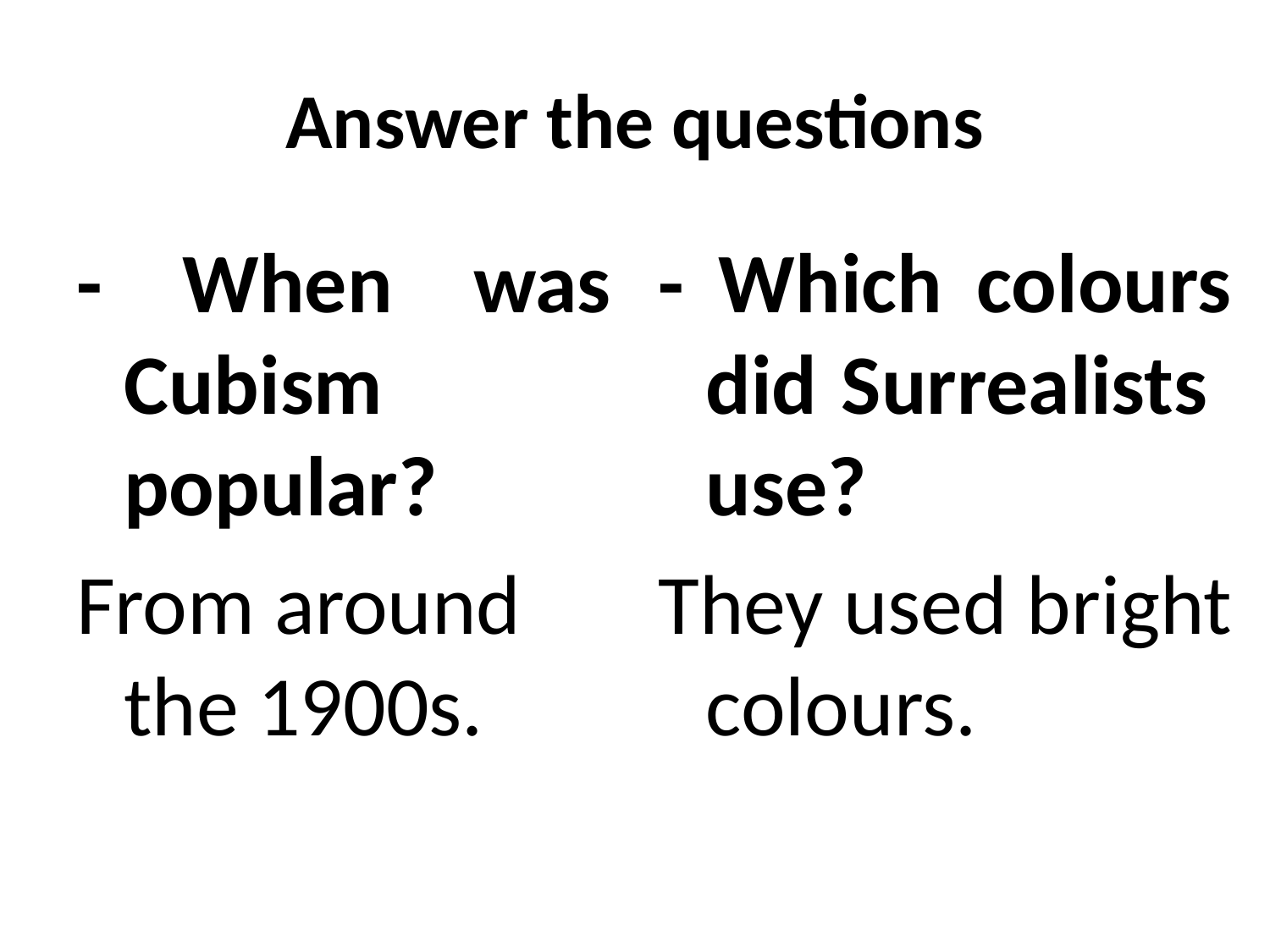

# Answer the questions
- When was Cubism popular?
From around the 1900s.

- Which colours did Surrealists  use?
They used bright colours.